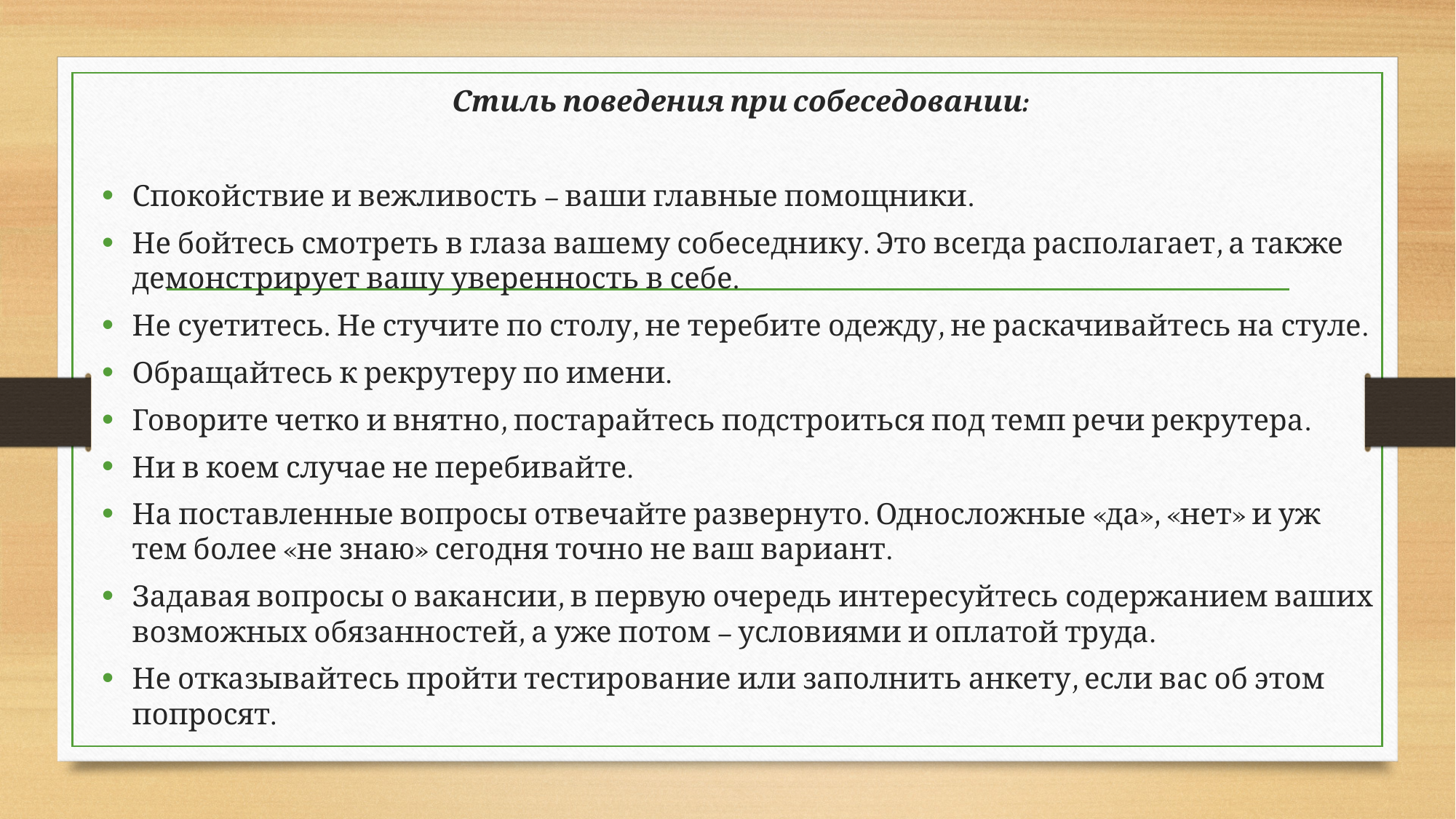

Стиль поведения при собеседовании:

Спокойствие и вежливость – ваши главные помощники.
Не бойтесь смотреть в глаза вашему собеседнику. Это всегда располагает, а также демонстрирует вашу уверенность в себе.
Не суетитесь. Не стучите по столу, не теребите одежду, не раскачивайтесь на стуле.
Обращайтесь к рекрутеру по имени.
Говорите четко и внятно, постарайтесь подстроиться под темп речи рекрутера.
Ни в коем случае не перебивайте.
На поставленные вопросы отвечайте развернуто. Односложные «да», «нет» и уж тем более «не знаю» сегодня точно не ваш вариант.
Задавая вопросы о вакансии, в первую очередь интересуйтесь содержанием ваших возможных обязанностей, а уже потом – условиями и оплатой труда.
Не отказывайтесь пройти тестирование или заполнить анкету, если вас об этом попросят.